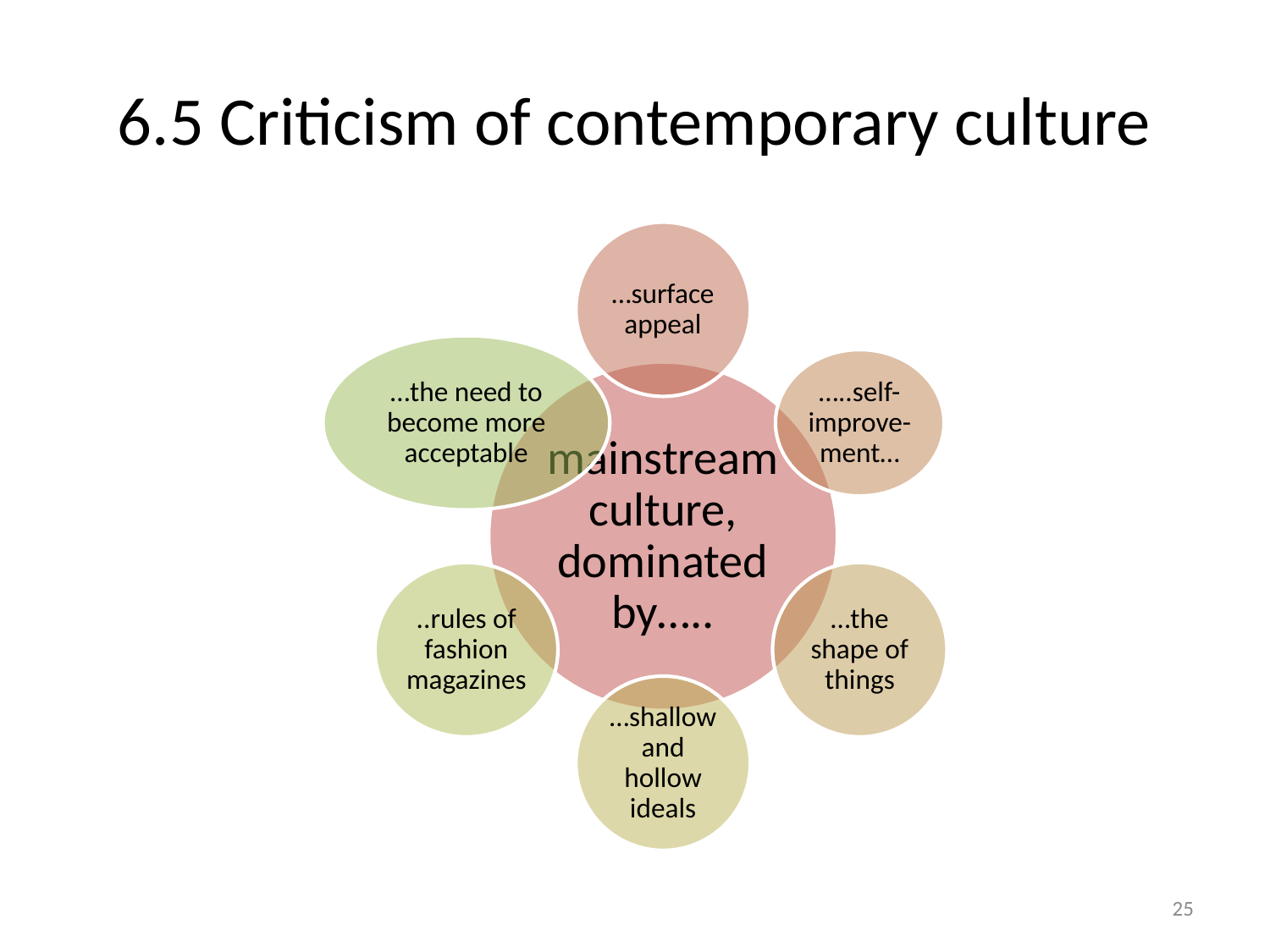

# 6.5 Criticism of contemporary culture
mainstream culture, dominated by…..
…surface appeal
…..self-improve-ment…
…the shape of things
…shallow and hollow ideals
..rules of fashion magazines
…the need to become more acceptable
25